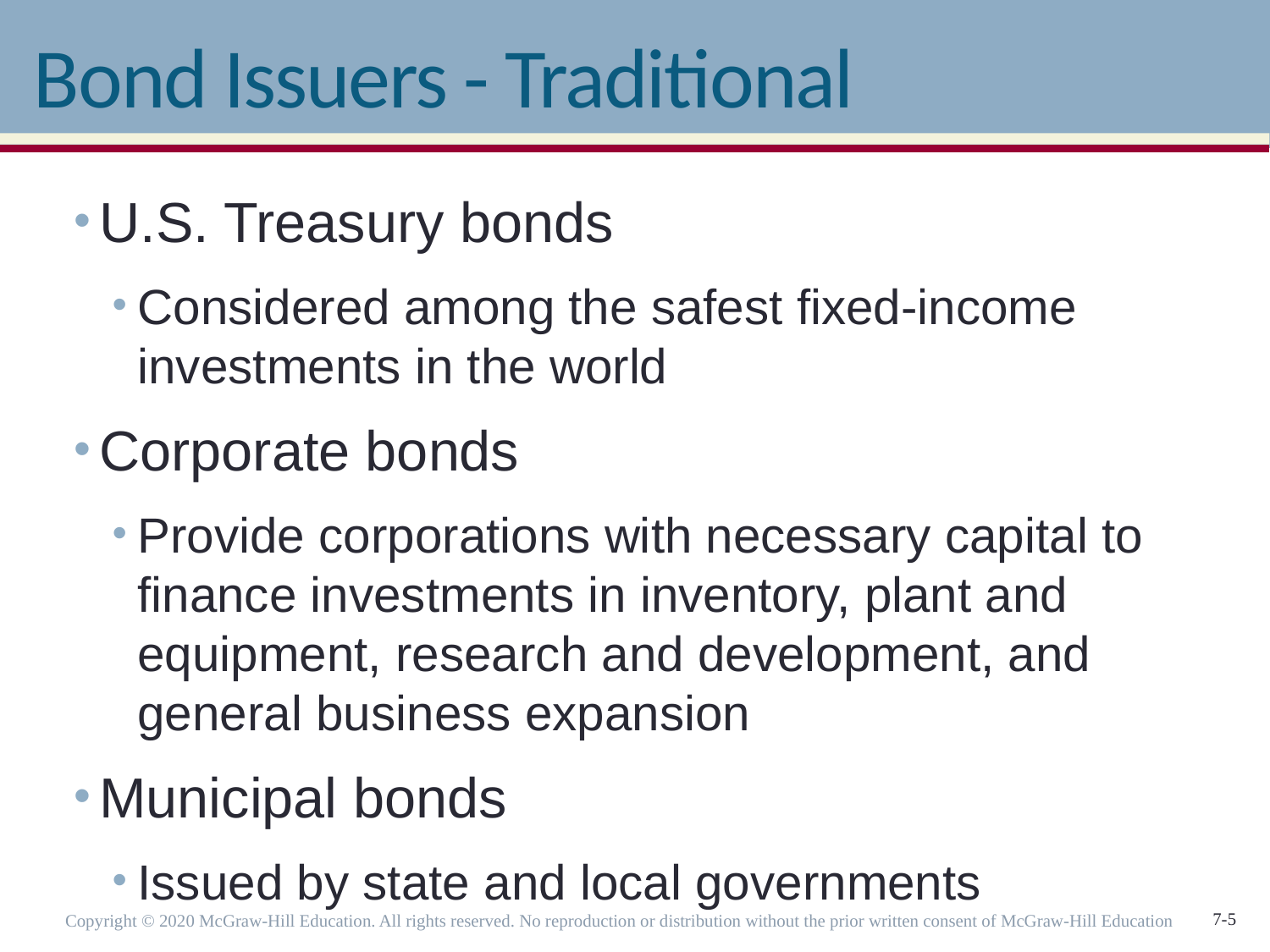

# Bond Issuers - Traditional
U.S. Treasury bonds
Considered among the safest fixed-income investments in the world
Corporate bonds
Provide corporations with necessary capital to finance investments in inventory, plant and equipment, research and development, and general business expansion
Municipal bonds
Issued by state and local governments
Copyright © 2020 McGraw-Hill Education. All rights reserved. No reproduction or distribution without the prior written consent of McGraw-Hill Education